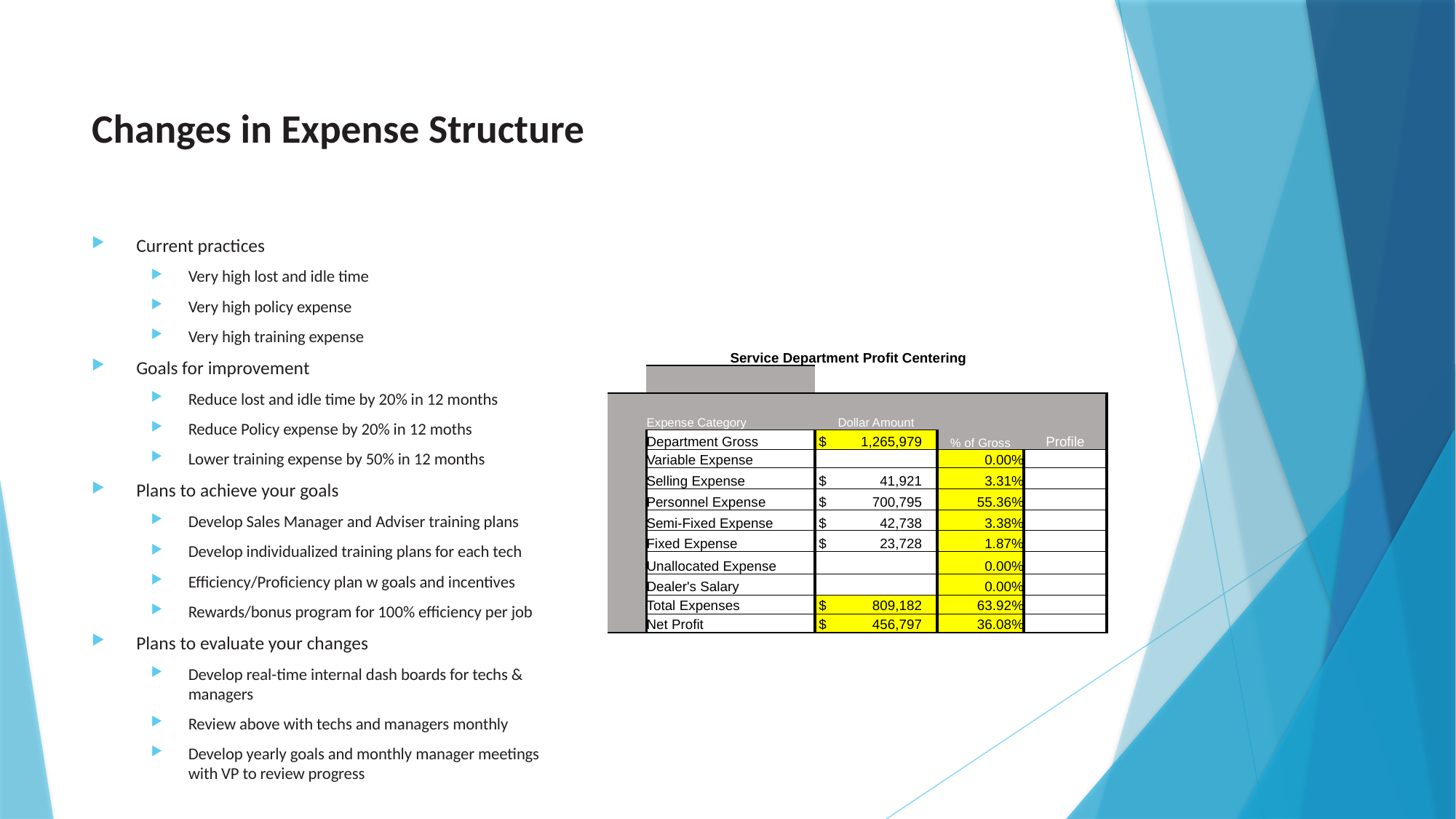

# Changes in Expense Structure

Current practices
Very high lost and idle time
Very high policy expense
Very high training expense
Goals for improvement
Reduce lost and idle time by 20% in 12 months
Reduce Policy expense by 20% in 12 moths
Lower training expense by 50% in 12 months
Plans to achieve your goals
Develop Sales Manager and Adviser training plans
Develop individualized training plans for each tech
Efficiency/Proficiency plan w goals and incentives
Rewards/bonus program for 100% efficiency per job
Plans to evaluate your changes
Develop real-time internal dash boards for techs & managers
Review above with techs and managers monthly
Develop yearly goals and monthly manager meetings with VP to review progress

| Service Department Profit Centering |  |  |  |  |
| --- | --- | --- | --- | --- |
|  |  |  |  |  |
|  | Expense Category | Dollar Amount |  |  |
|  | Department Gross | $ 1,265,979 | % of Gross | Profile |
|  | Variable Expense |  | 0.00% |  |
|  | Selling Expense | $ 41,921 | 3.31% |  |
|  | Personnel Expense | $ 700,795 | 55.36% |  |
|  | Semi-Fixed Expense | $ 42,738 | 3.38% |  |
|  | Fixed Expense | $ 23,728 | 1.87% |  |
|  | Unallocated Expense |  | 0.00% |  |
|  | Dealer's Salary |  | 0.00% |  |
|  | Total Expenses | $ 809,182 | 63.92% |  |
|  | Net Profit | $ 456,797 | 36.08% |  |